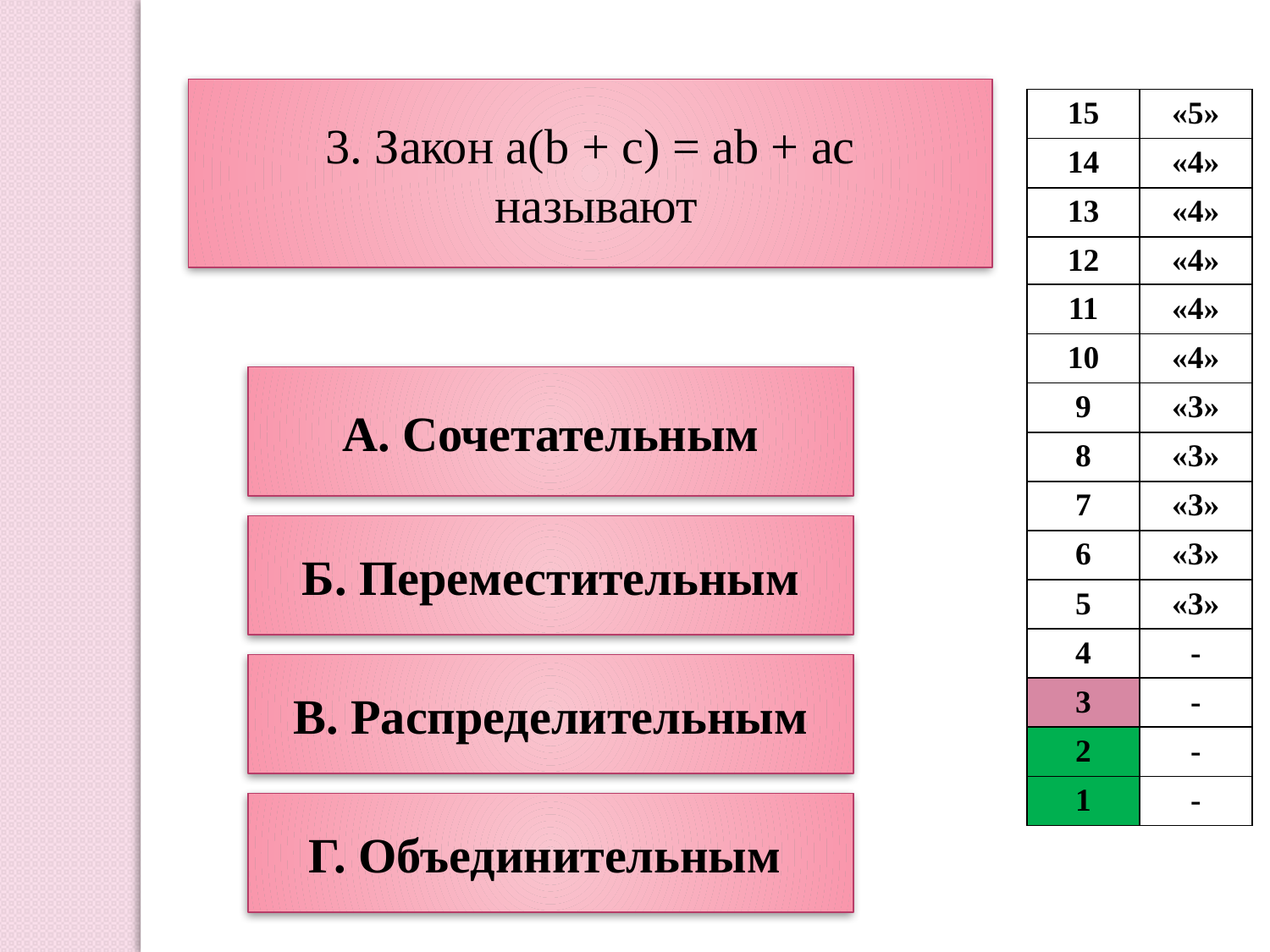

3. Закон а(b + с) = аb + ас
 называют
| 15 | «5» |
| --- | --- |
| 14 | «4» |
| 13 | «4» |
| 12 | «4» |
| 11 | «4» |
| 10 | «4» |
| 9 | «3» |
| 8 | «3» |
| 7 | «3» |
| 6 | «3» |
| 5 | «3» |
| 4 | - |
| 3 | - |
| 2 | - |
| 1 | - |
А. Сочетательным
Б. Переместительным
В. Распределительным
Г. Объединительным